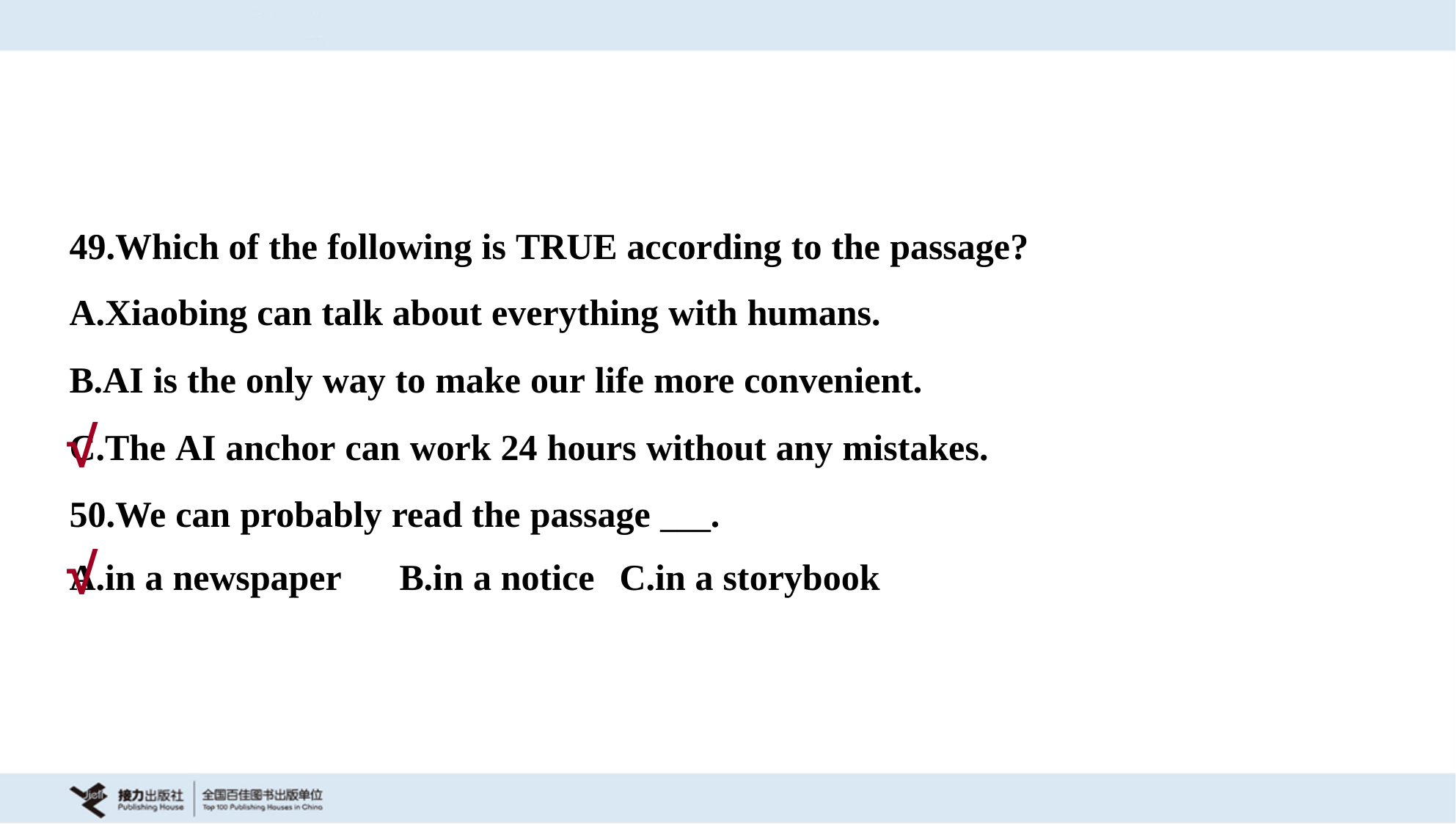

49.Which of the following is TRUE according to the passage?
A.Xiaobing can talk about everything with humans.
B.AI is the only way to make our life more convenient.
C.The AI anchor can work 24 hours without any mistakes.
√
50.We can probably read the passage ___.
A.in a newspaper	B.in a notice	C.in a storybook
√